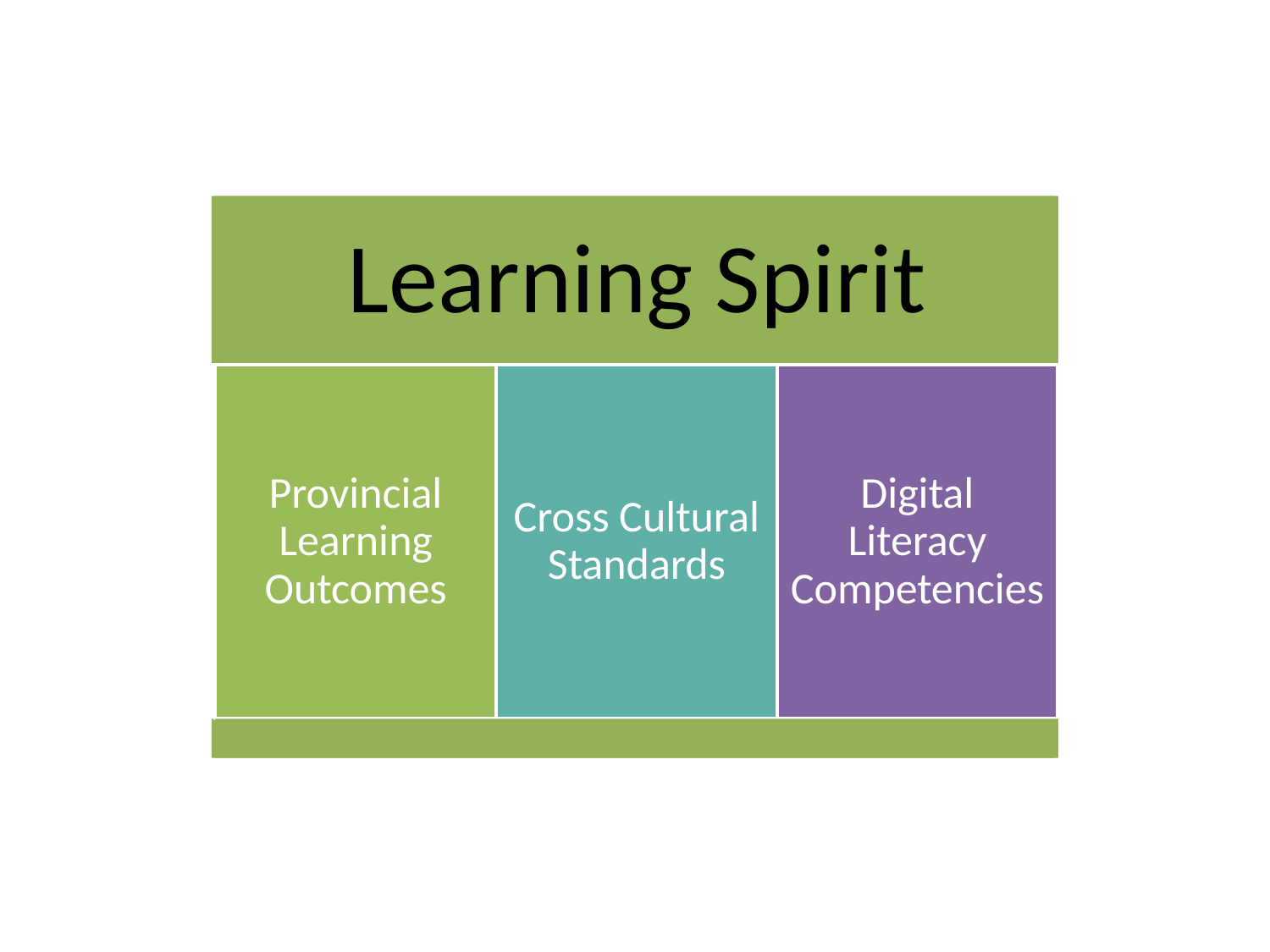

Learning Spirit
Provincial Learning Outcomes
Cross Cultural Standards
Digital Literacy Competencies
Learning Spirit
Provincial Learning Outcomes
Cross Cultural Standards
Digital Literacy Competencies